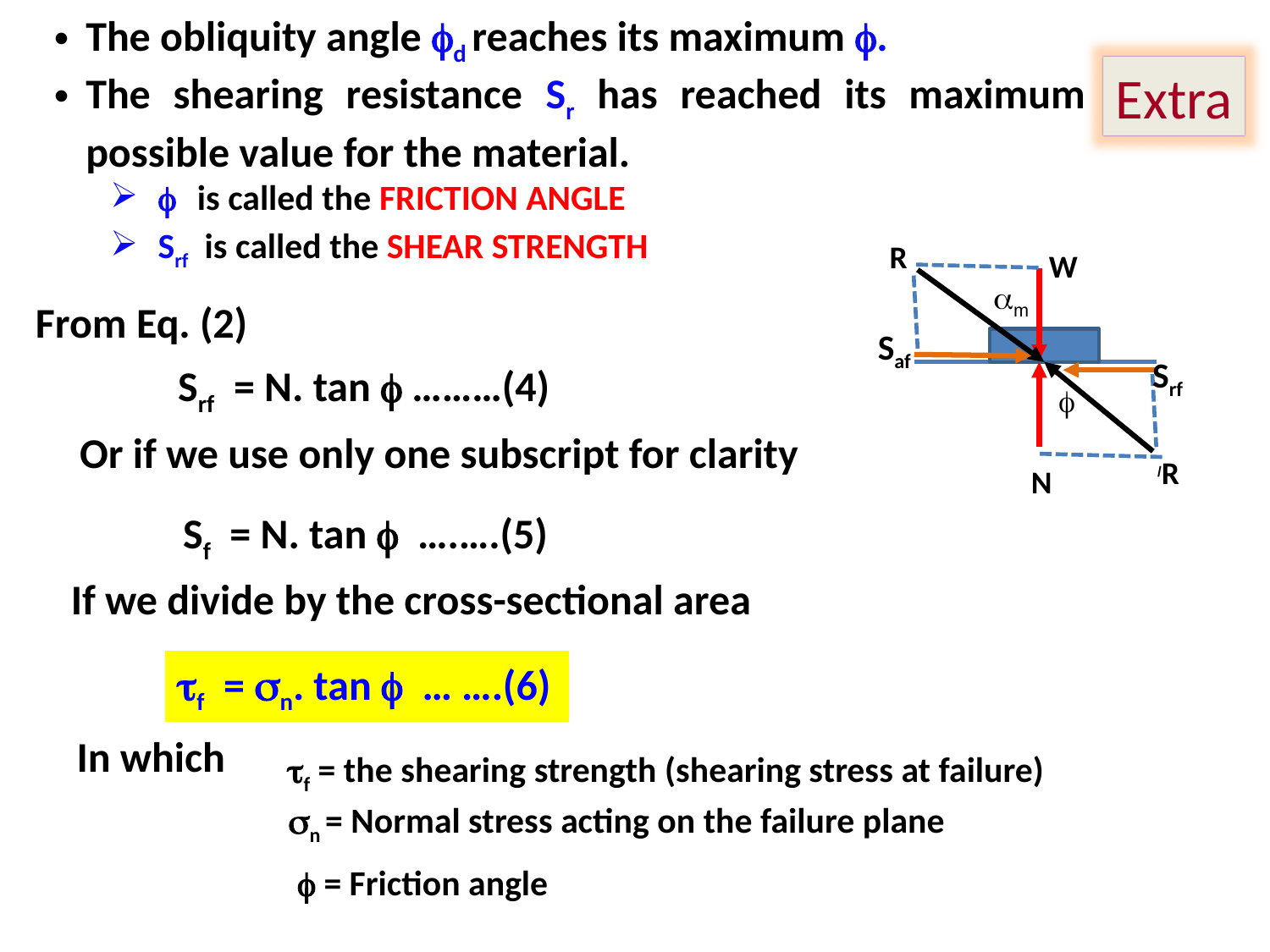

The obliquity angle φd reaches its maximum φ.
The shearing resistance Sr has reached its maximum possible value for the material.
Extra
φ   is called the FRICTION ANGLE
Srf  is called the SHEAR STRENGTH
R
W
αm
From Eq. (2)
Saf

Srf
Srf  = N. tan φ ………(4)
φ
Or if we use only one subscript for clarity
R/
N
Sf  = N. tan φ  ….….(5)
If we divide by the cross-sectional area
τf  = σn. tan φ  … ….(6)
In which
τf = the shearing strength (shearing stress at failure)
σn = Normal stress acting on the failure plane
φ = Friction angle